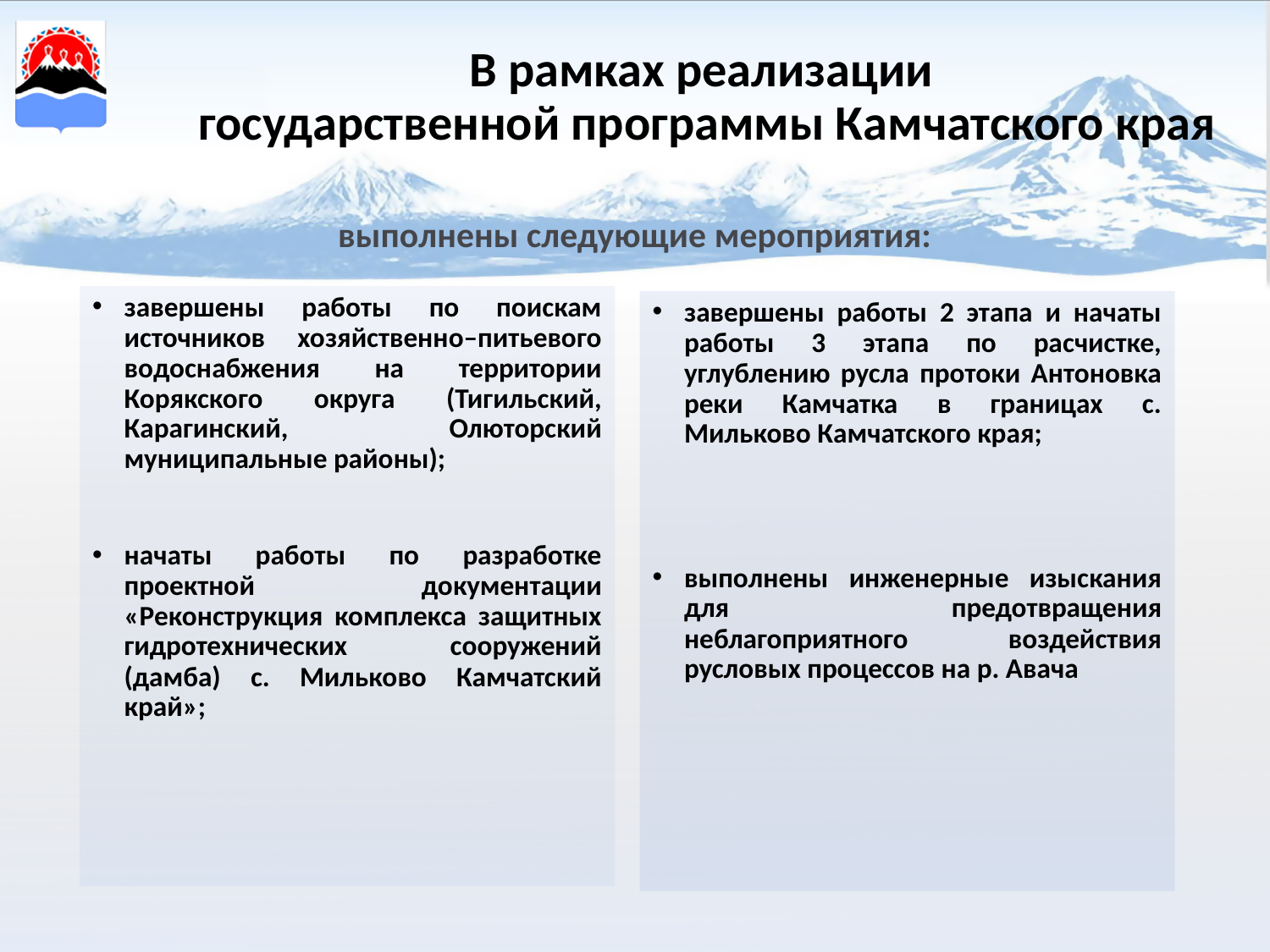

В рамках реализации
государственной программы Камчатского края
выполнены следующие мероприятия:
завершены работы по поискам источников хозяйственно–питьевого водоснабжения на территории Корякского округа (Тигильский, Карагинский, Олюторский муниципальные районы);

начаты работы по разработке проектной документации «Реконструкция комплекса защитных гидротехнических сооружений (дамба) с. Мильково Камчатский край»;

завершены работы 2 этапа и начаты работы 3 этапа по расчистке, углублению русла протоки Антоновка реки Камчатка в границах с. Мильково Камчатского края;

выполнены инженерные изыскания для предотвращения неблагоприятного воздействия русловых процессов на р. Авача